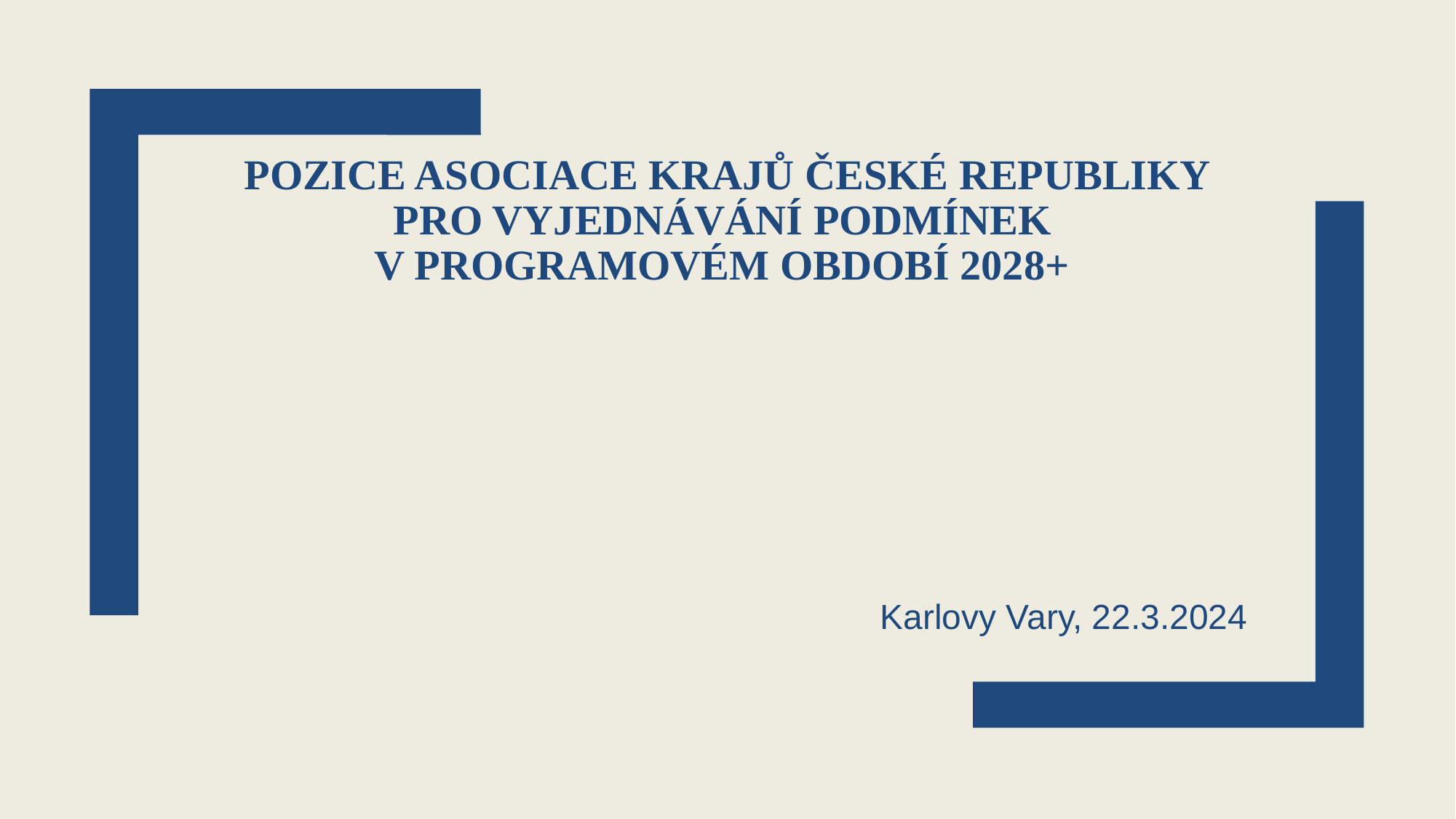

# Pozice Asociace krajů České republiky pro vyjednávání podmínek v Programovém období 2028+
Karlovy Vary, 22.3.2024